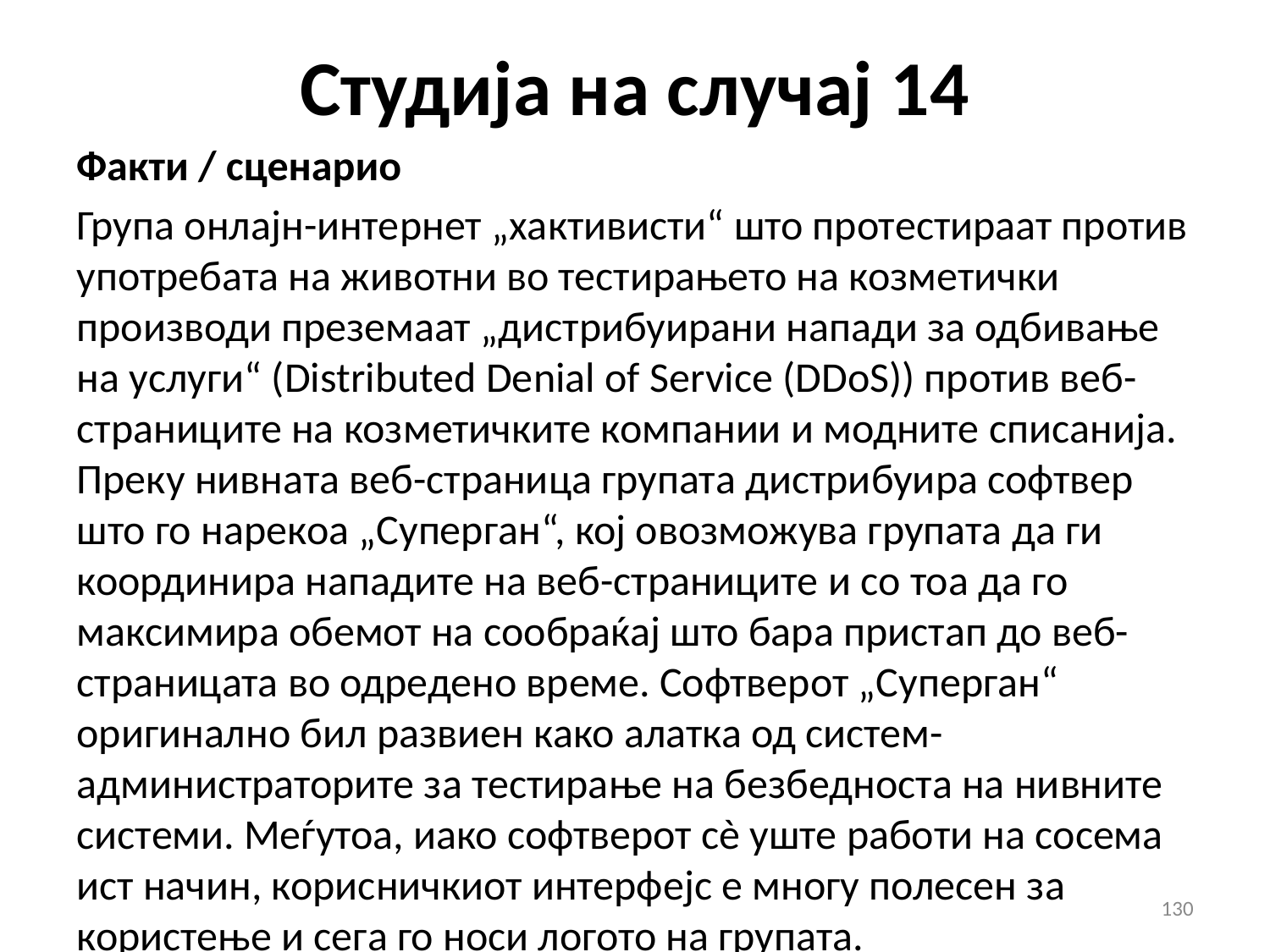

# Студија на случај 14
Факти / сценарио
Група онлајн-интернет „хактивисти“ што протестираат против употребата на животни во тестирањето на козметички производи преземаат „дистрибуирани напади за одбивање на услуги“ (Distributed Denial of Service (DDoS)) против веб-страниците на козметичките компании и модните списанија. Преку нивната веб-страница групата дистрибуира софтвер што го нарекоа „Суперган“, кој овозможува групата да ги координира нападите на веб-страниците и со тоа да го максимира обемот на сообраќај што бара пристап до веб-страницата во одредено време. Софтверот „Суперган“ оригинално бил развиен како алатка од систем-администраторите за тестирање на безбедноста на нивните системи. Меѓутоа, иако софтверот сè уште работи на сосема ист начин, корисничкиот интерфејс е многу полесен за користење и сега го носи логото на групата.
Дали претставува прекршок „Суперган“ да биде достапен за преземање?
Дали претставува прекршок да се поседува „Суперган“?
130